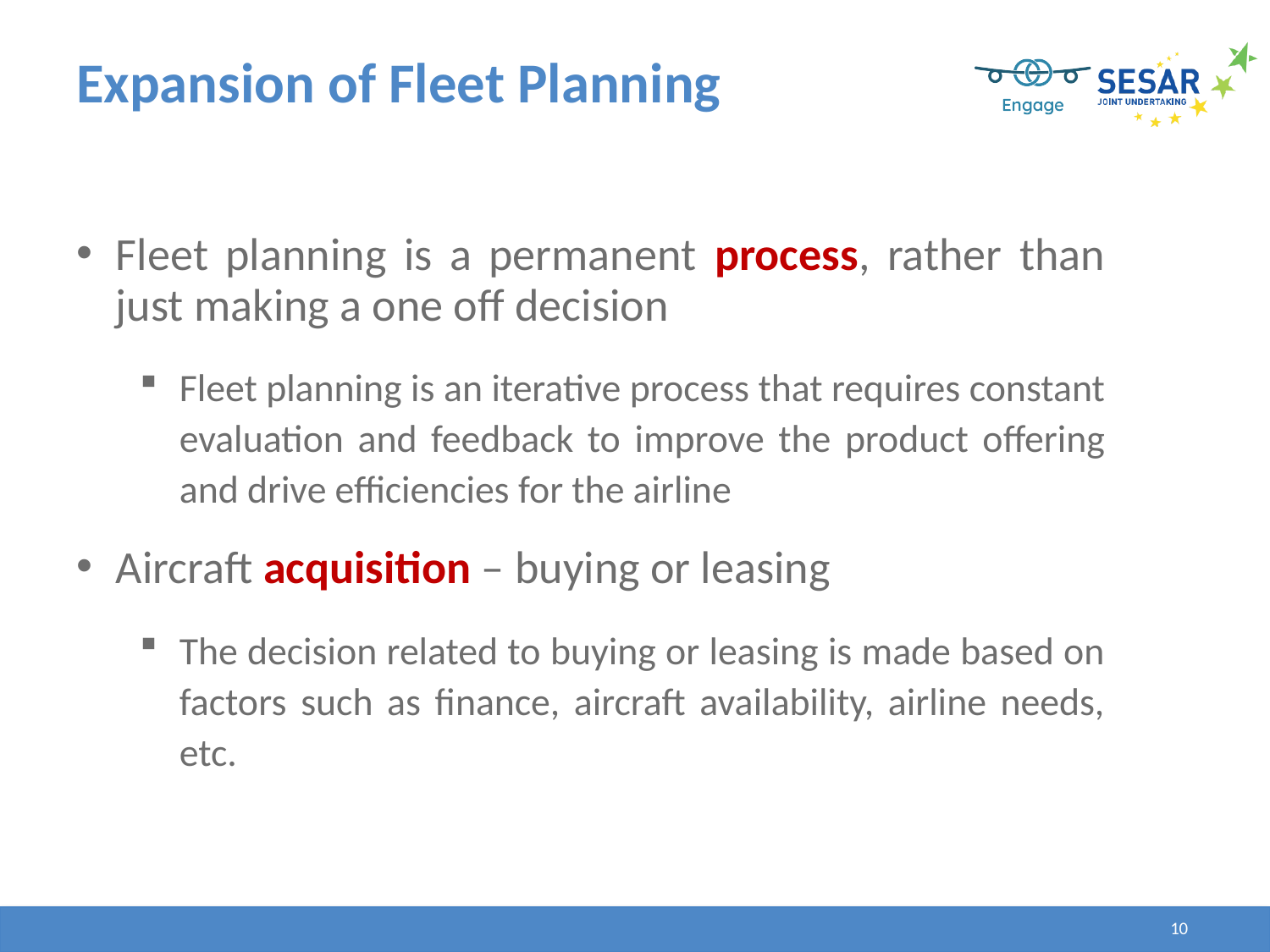

# Expansion of Fleet Planning
Fleet planning is a permanent process, rather than just making a one off decision
Fleet planning is an iterative process that requires constant evaluation and feedback to improve the product offering and drive efficiencies for the airline
Aircraft acquisition – buying or leasing
The decision related to buying or leasing is made based on factors such as finance, aircraft availability, airline needs, etc.
10